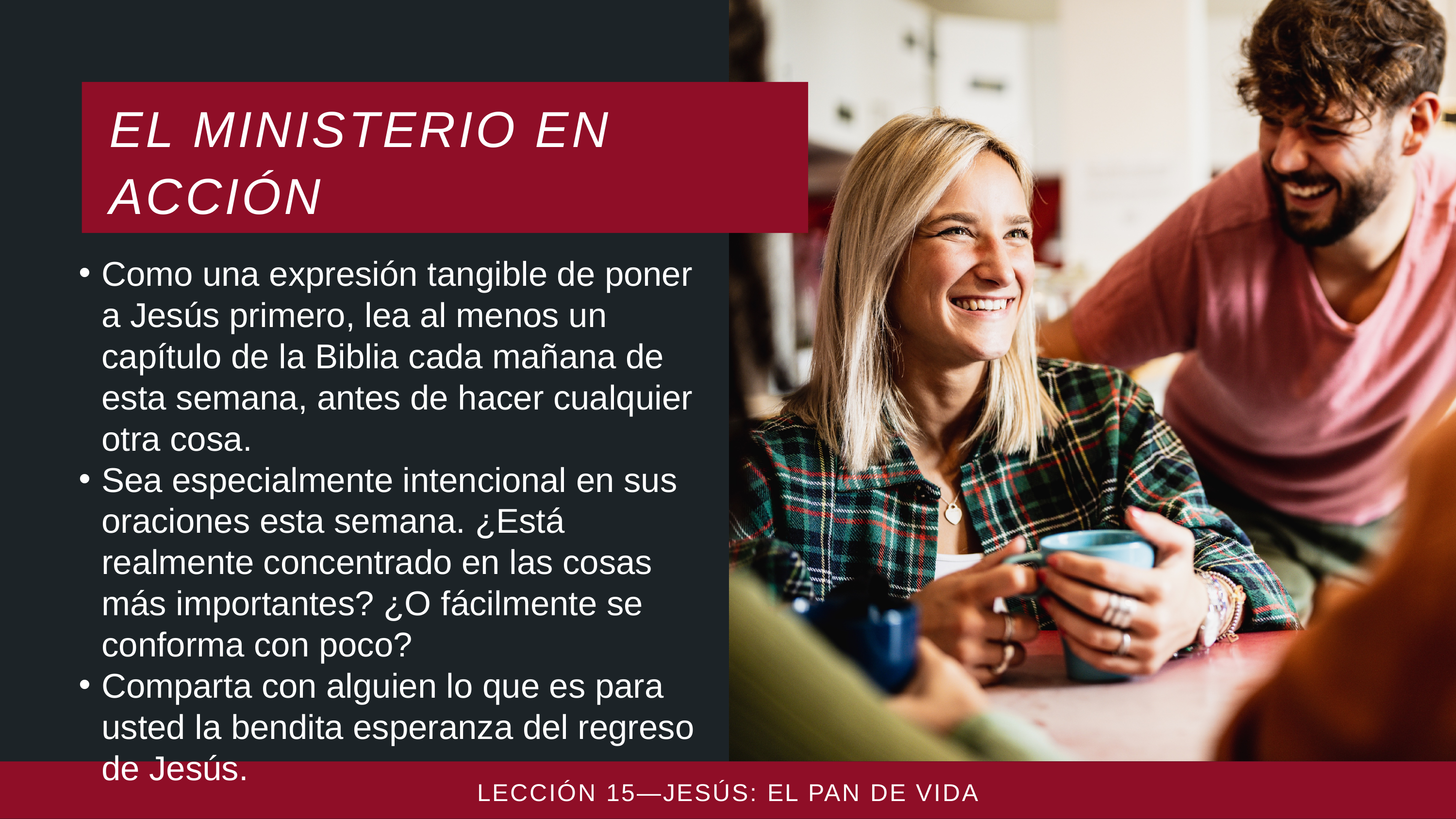

Como una expresión tangible de poner a Jesús primero, lea al menos un capítulo de la Biblia cada mañana de esta semana, antes de hacer cualquier otra cosa.
Sea especialmente intencional en sus oraciones esta semana. ¿Está realmente concentrado en las cosas más importantes? ¿O fácilmente se conforma con poco?
Comparta con alguien lo que es para usted la bendita esperanza del regreso de Jesús.